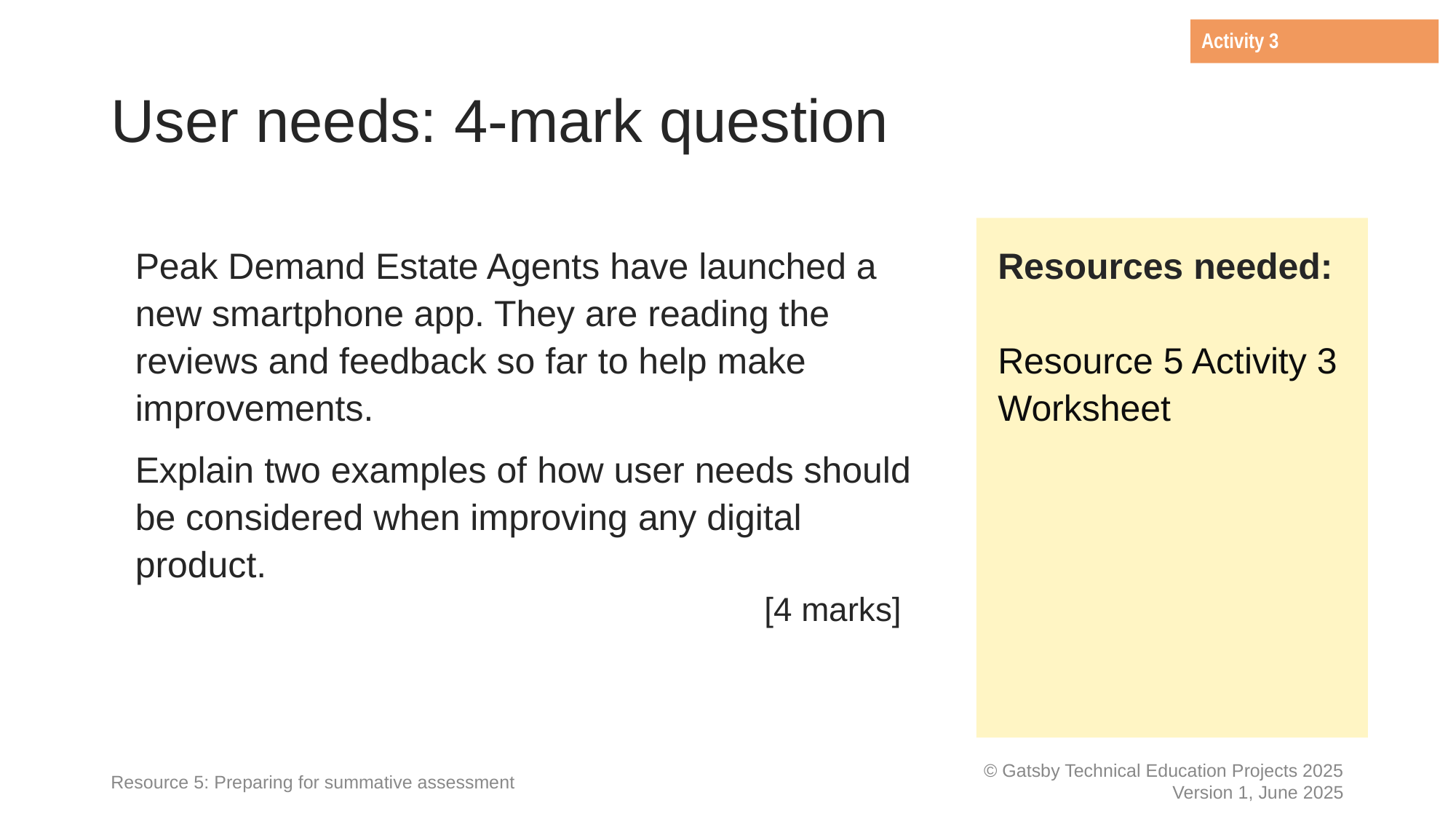

Activity 3
# User needs: 4-mark question
Peak Demand Estate Agents have launched a new smartphone app. They are reading the reviews and feedback so far to help make improvements.
Explain two examples of how user needs should be considered when improving any digital product.
					         [4 marks]
Resources needed:
Resource 5 Activity 3 Worksheet
Resource 5: Preparing for summative assessment